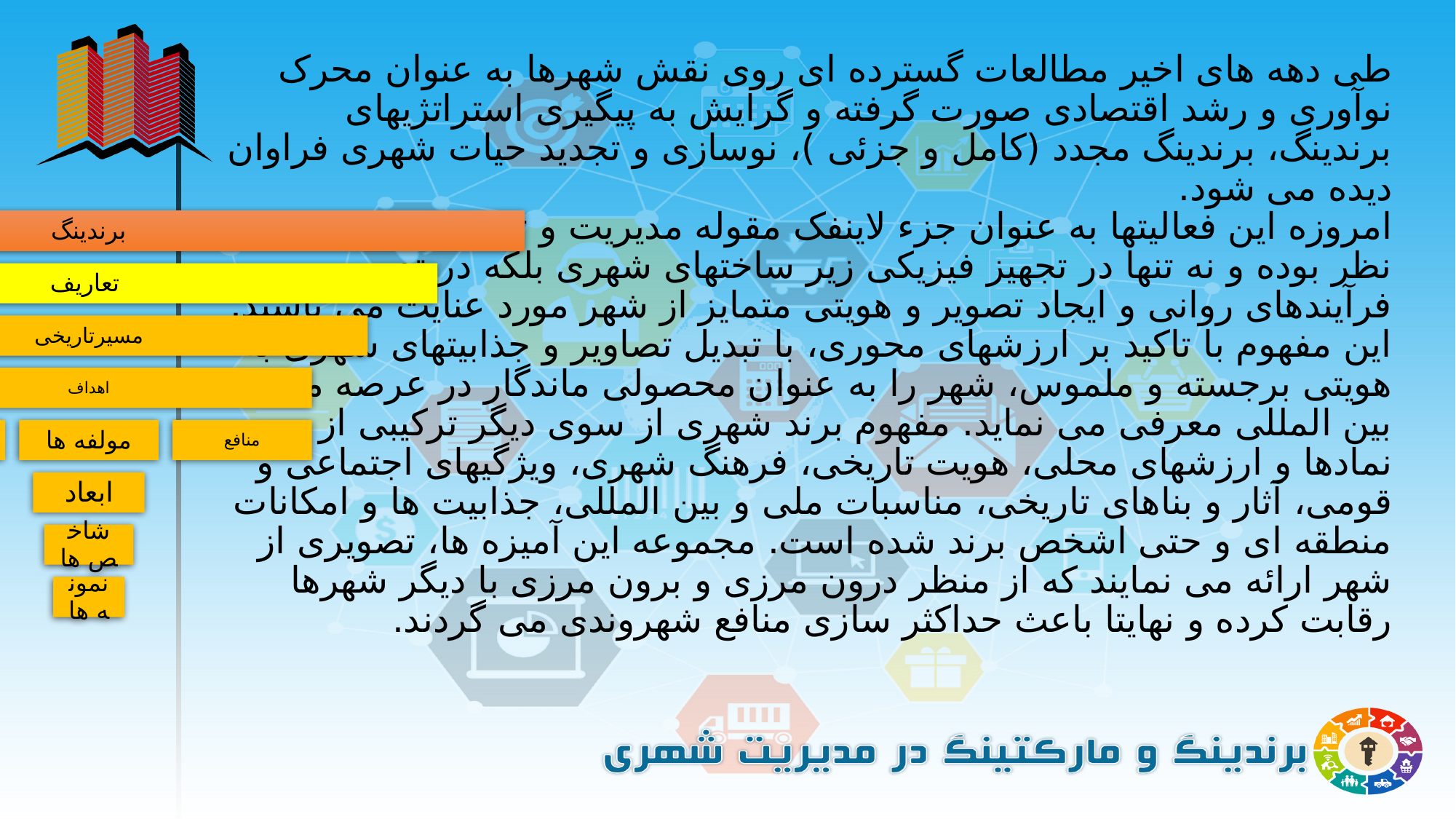

طی دهه های اخیر مطالعات گسترده ای روی نقش شهرها به عنوان محرک نوآوری و رشد اقتصادی صورت گرفته و گرایش به پیگیری استراتژیهای برندینگ، برندینگ مجدد (کامل و جزئی )، نوسازی و تجدید حیات شهری فراوان دیده می شود.
امروزه این فعالیتها به عنوان جزء لاینفک مقوله مدیریت و توسعه شهری مد نظر بوده و نه تنها در تجهیز فیزیکی زیر ساختهای شهری بلکه در تدوین فرآیندهای روانی و ایجاد تصویر و هویتی متمایز از شهر مورد عنایت می باشند. این مفهوم با تاکید بر ارزشهای محوری، با تبدیل تصاویر و جذابیتهای شهری به هویتی برجسته و ملموس، شهر را به عنوان محصولی ماندگار در عرصه ملی و بین المللی معرفی می نماید. مفهوم برند شهری از سوی دیگر ترکیبی از نمادها و ارزشهای محلی، هویت تاریخی، فرهنگ شهری، ویژگیهای اجتماعی و قومی، آثار و بناهای تاریخی، مناسبات ملی و بین المللی، جذابیت ها و امکانات منطقه ای و حتی اشخص برند شده است. مجموعه این آمیزه ها، تصویری از شهر ارائه می نمایند که از منظر درون مرزی و برون مرزی با دیگر شهرها رقابت کرده و نهایتا باعث حداکثر سازی منافع شهروندی می گردند.
برندینگ
تعاریف
مسیرتاریخی
اهداف
مولفه ها
منافع
ابعاد
شاخص ها
نمونه ها